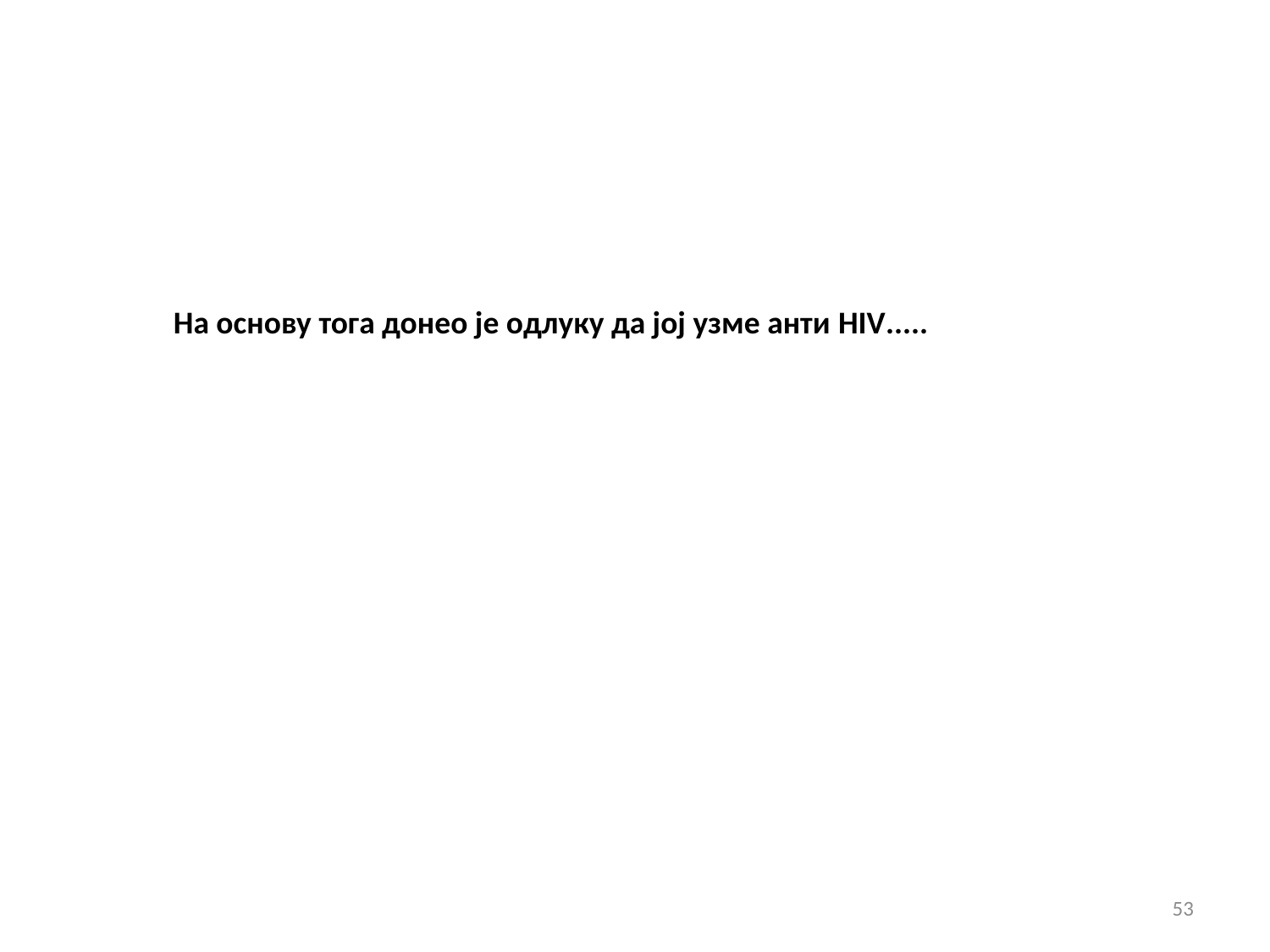

На основу тога донео је одлуку да јој узме анти HIV.....
53